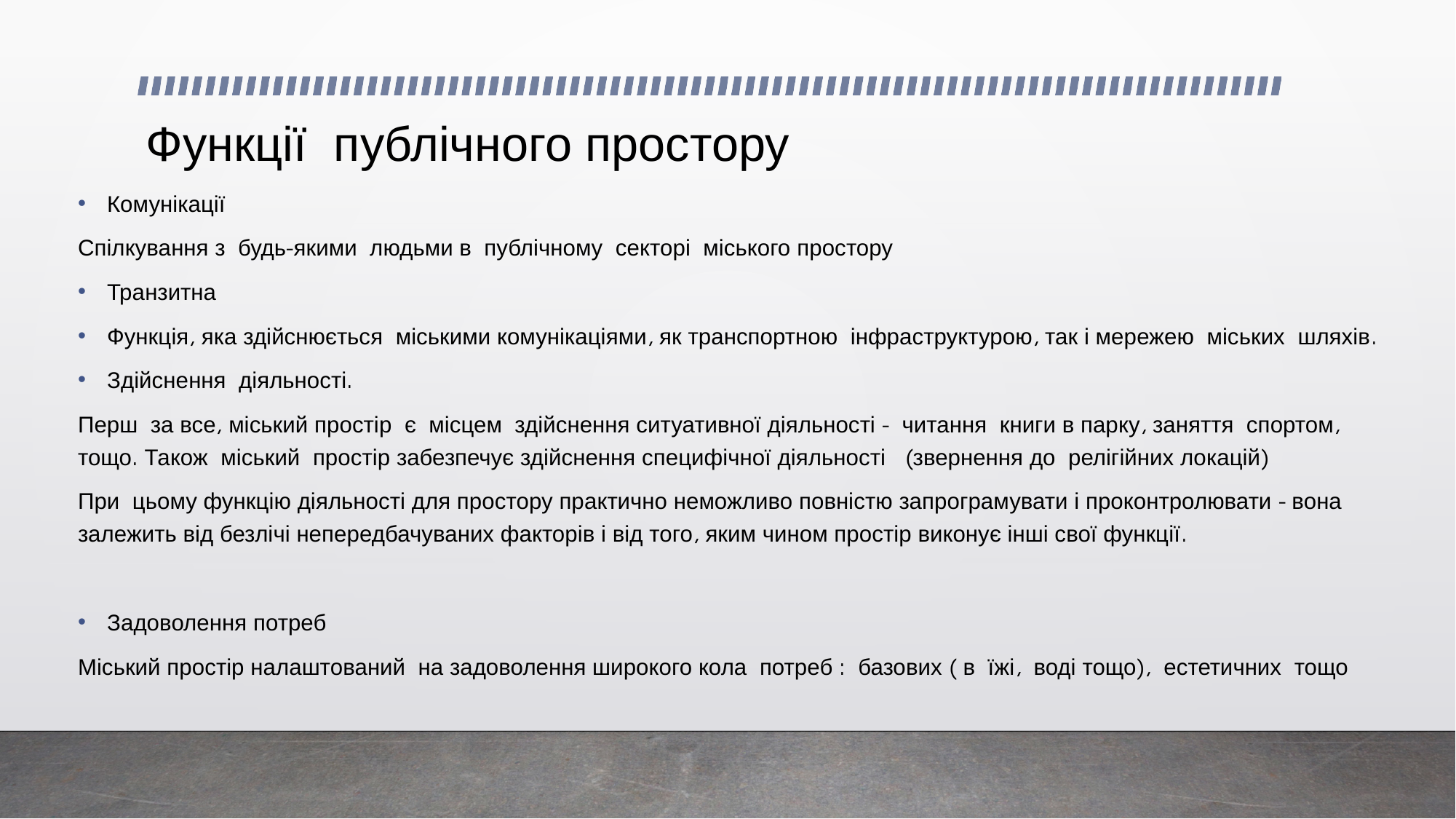

# Функції  публічного простору
Комунікації
Спілкування з  будь-якими  людьми в  публічному  секторі  міського простору
Транзитна
Функція, яка здійснюється  міськими комунікаціями, як транспортною  інфраструктурою, так і мережею  міських  шляхів.
Здійснення  діяльності.
Перш  за все, міський простір  є  місцем  здійснення ситуативної діяльності -  читання  книги в парку, заняття  спортом,  тощо. Також  міський  простір забезпечує здійснення специфічної діяльності   (звернення до  релігійних локацій)
При  цьому функцію діяльності для простору практично неможливо повністю запрограмувати і проконтролювати - вона залежить від безлічі непередбачуваних факторів і від того, яким чином простір виконує інші свої функції.

Задоволення потреб
Міський простір налаштований  на задоволення широкого кола  потреб :  базових ( в  їжі,  воді тощо),  естетичних  тощо